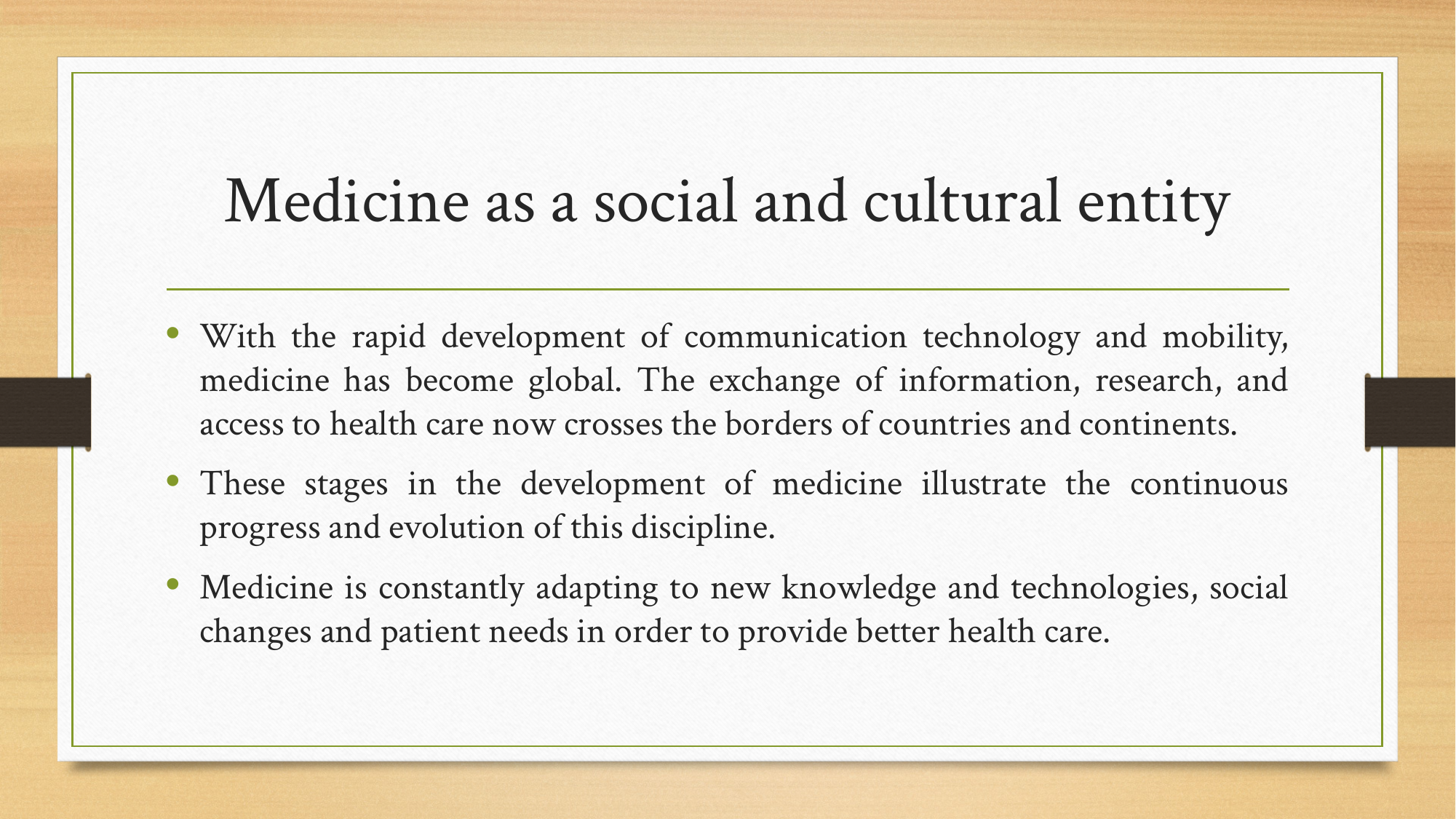

# Medicine as a social and cultural entity
With the rapid development of communication technology and mobility, medicine has become global. The exchange of information, research, and access to health care now crosses the borders of countries and continents.
These stages in the development of medicine illustrate the continuous progress and evolution of this discipline.
Medicine is constantly adapting to new knowledge and technologies, social changes and patient needs in order to provide better health care.